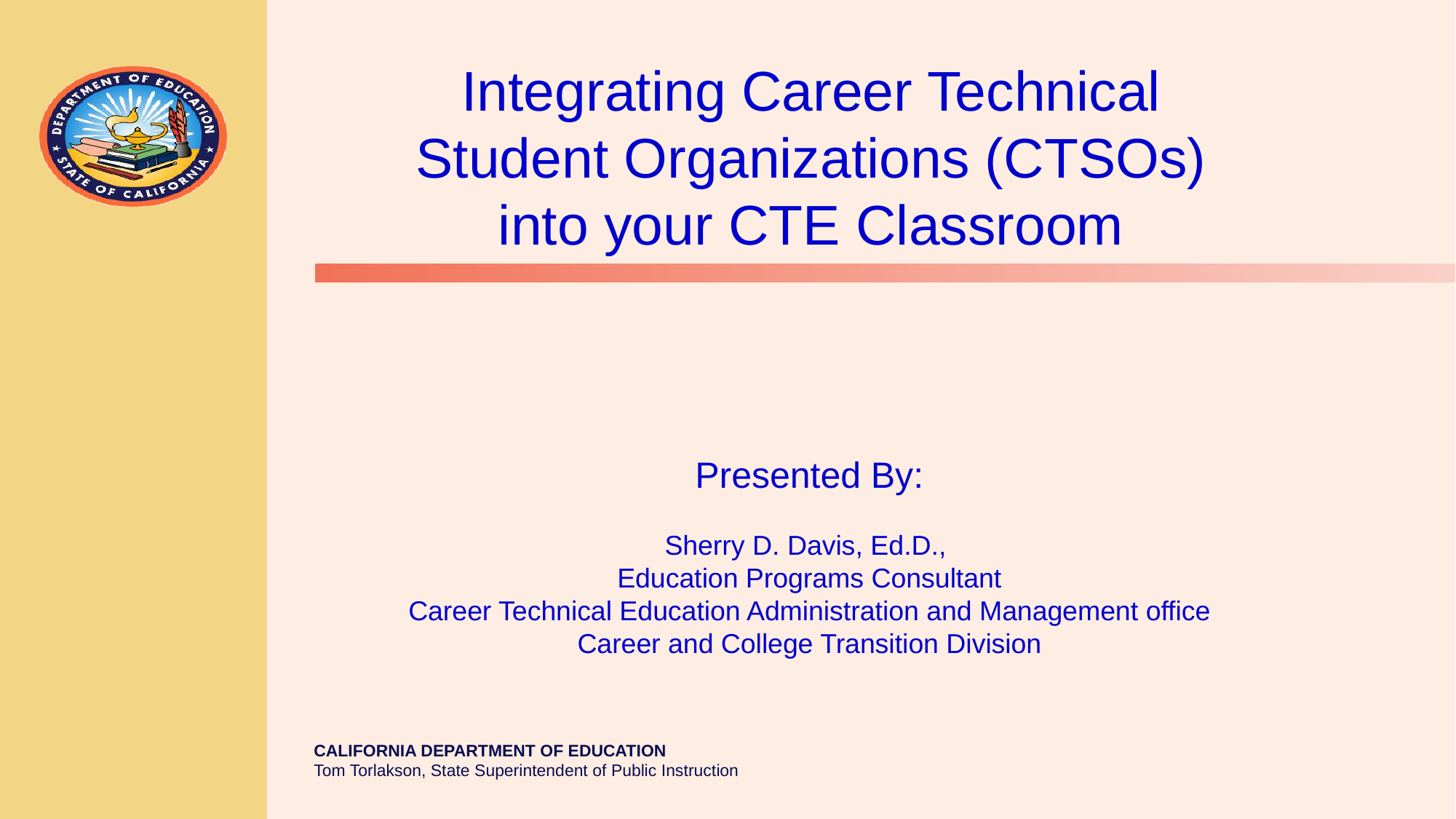

Integrating Career Technical Student Organizations (CTSOs) into your CTE Classroom

Presented By:
Sherry D. Davis, Ed.D.,
Education Programs Consultant
Career Technical Education Administration and Management office
Career and College Transition Division